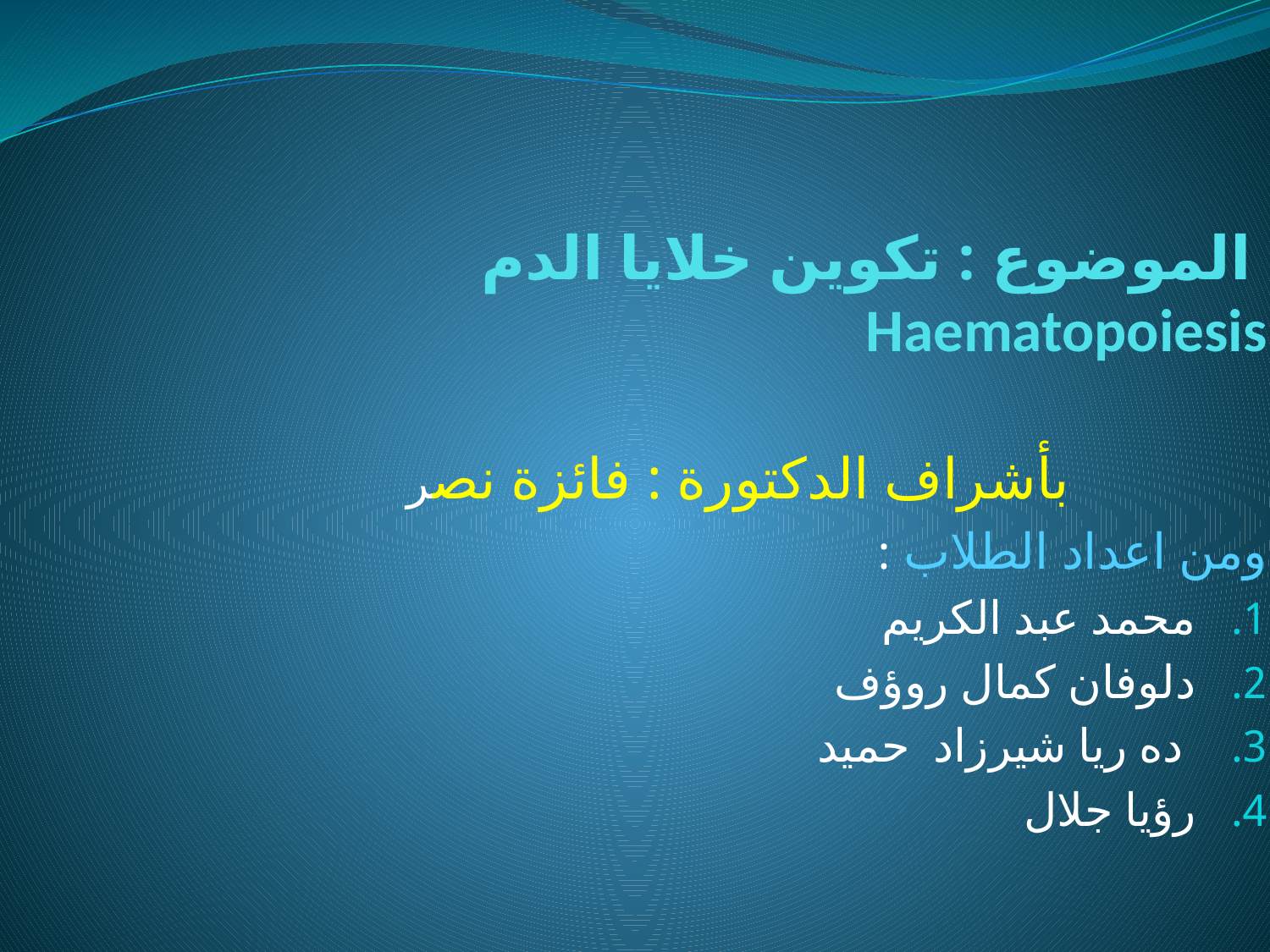

# الموضوع : تكوين خلايا الدم Haematopoiesis
بأشراف الدكتورة : فائزة نصر
ومن اعداد الطلاب :
محمد عبد الكريم
دلوفان كمال روؤف
 ده ريا شيرزاد  حميد
رؤيا جلال